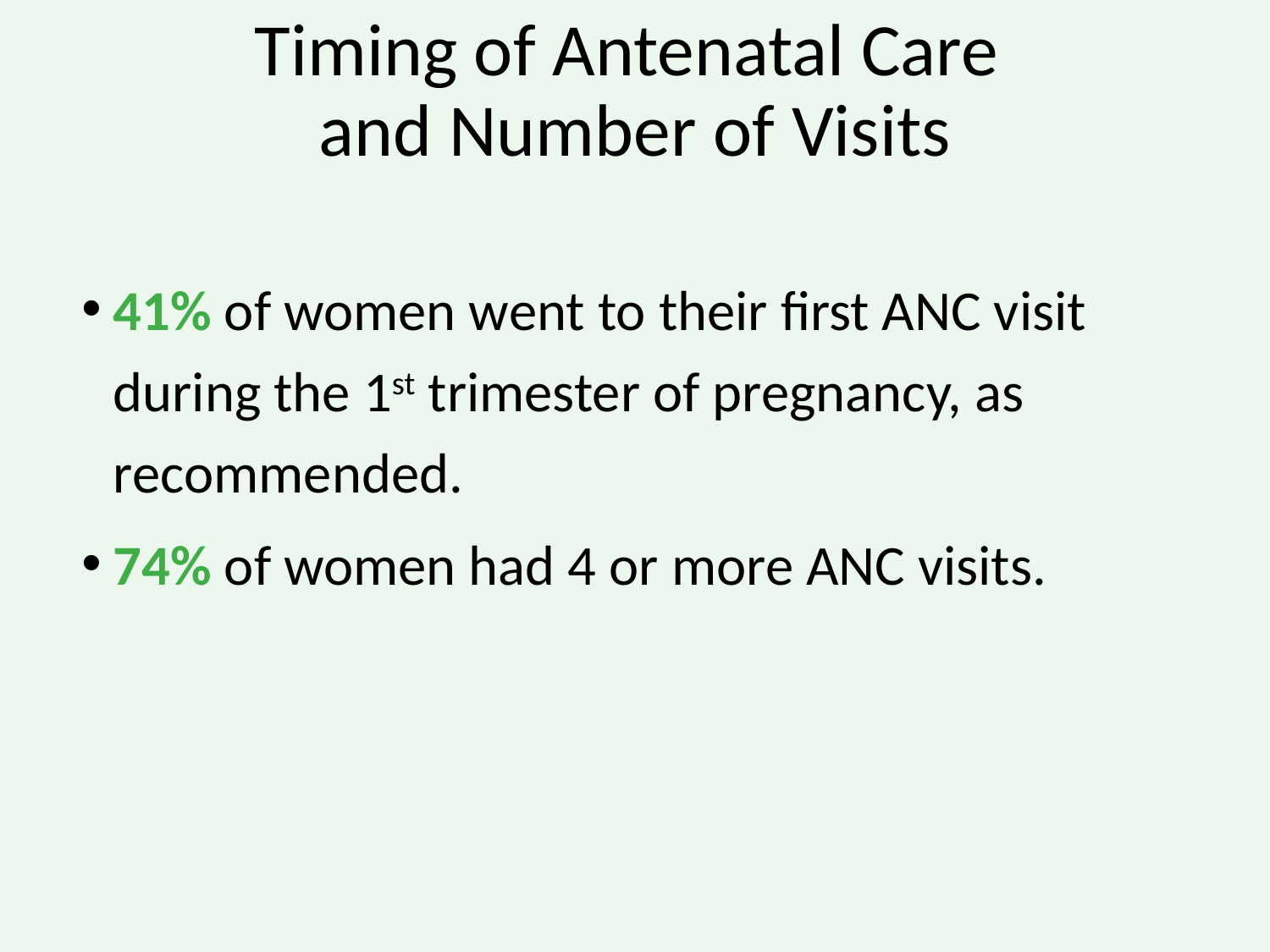

# Timing of Antenatal Care and Number of Visits
41% of women went to their first ANC visit during the 1st trimester of pregnancy, as recommended.
74% of women had 4 or more ANC visits.